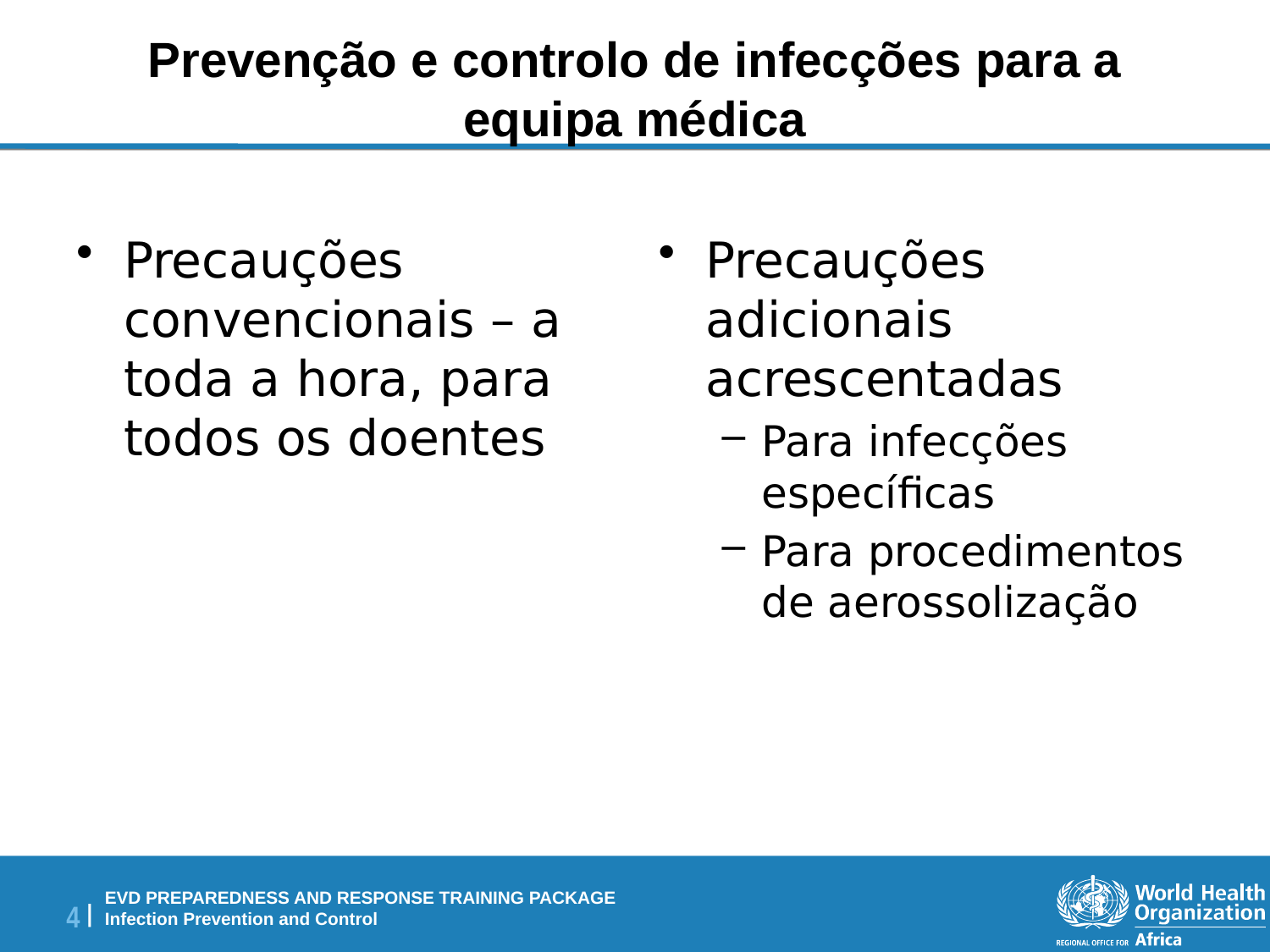

# Prevenção e controlo de infecções para a equipa médica
Precauções convencionais – a toda a hora, para todos os doentes
Precauções adicionais acrescentadas
Para infecções específicas
Para procedimentos de aerossolização